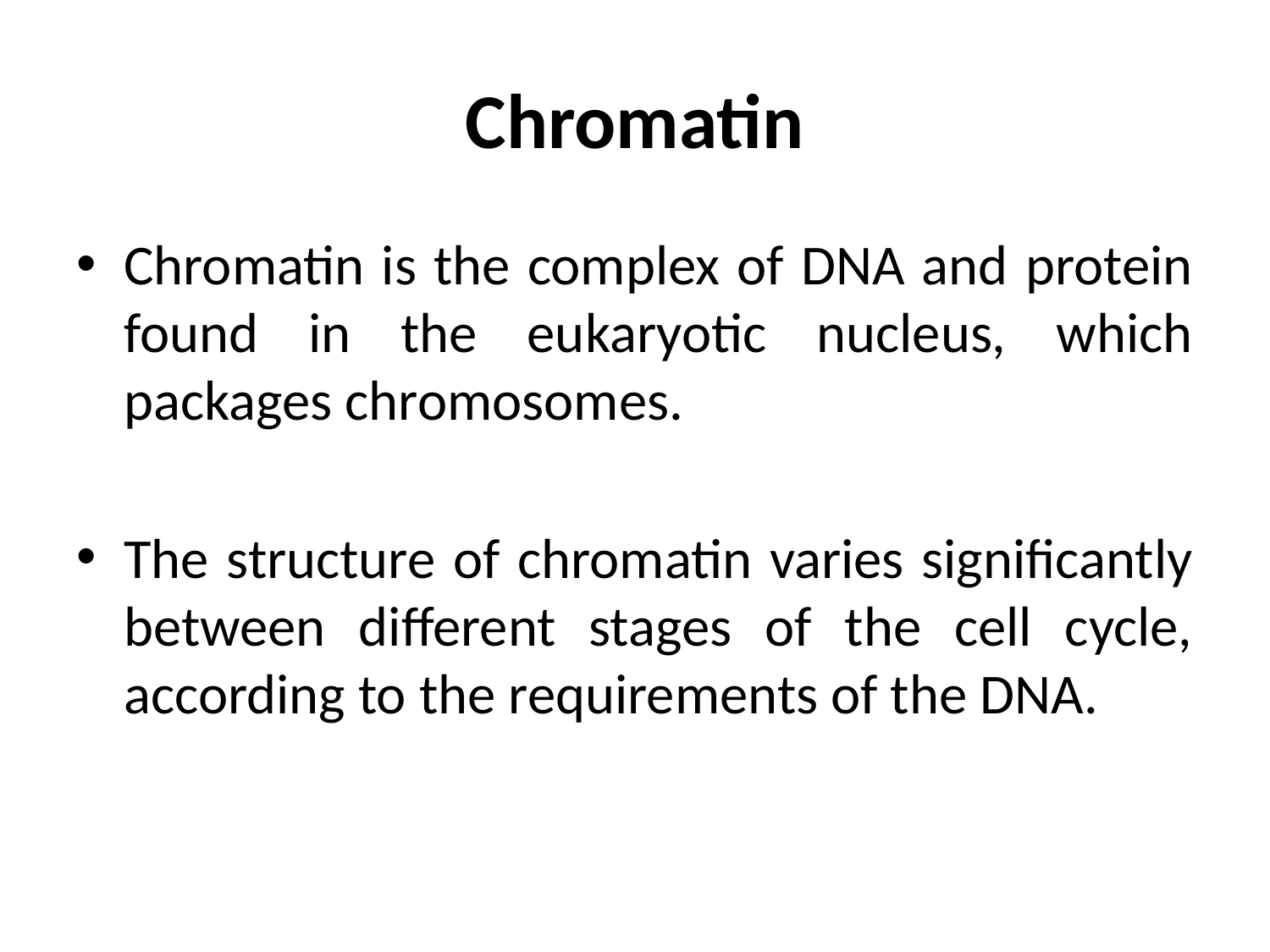

# Chromatin
Chromatin is the complex of DNA and protein found in the eukaryotic nucleus, which packages chromosomes.

The structure of chromatin varies significantly between different stages of the cell cycle, according to the requirements of the DNA.